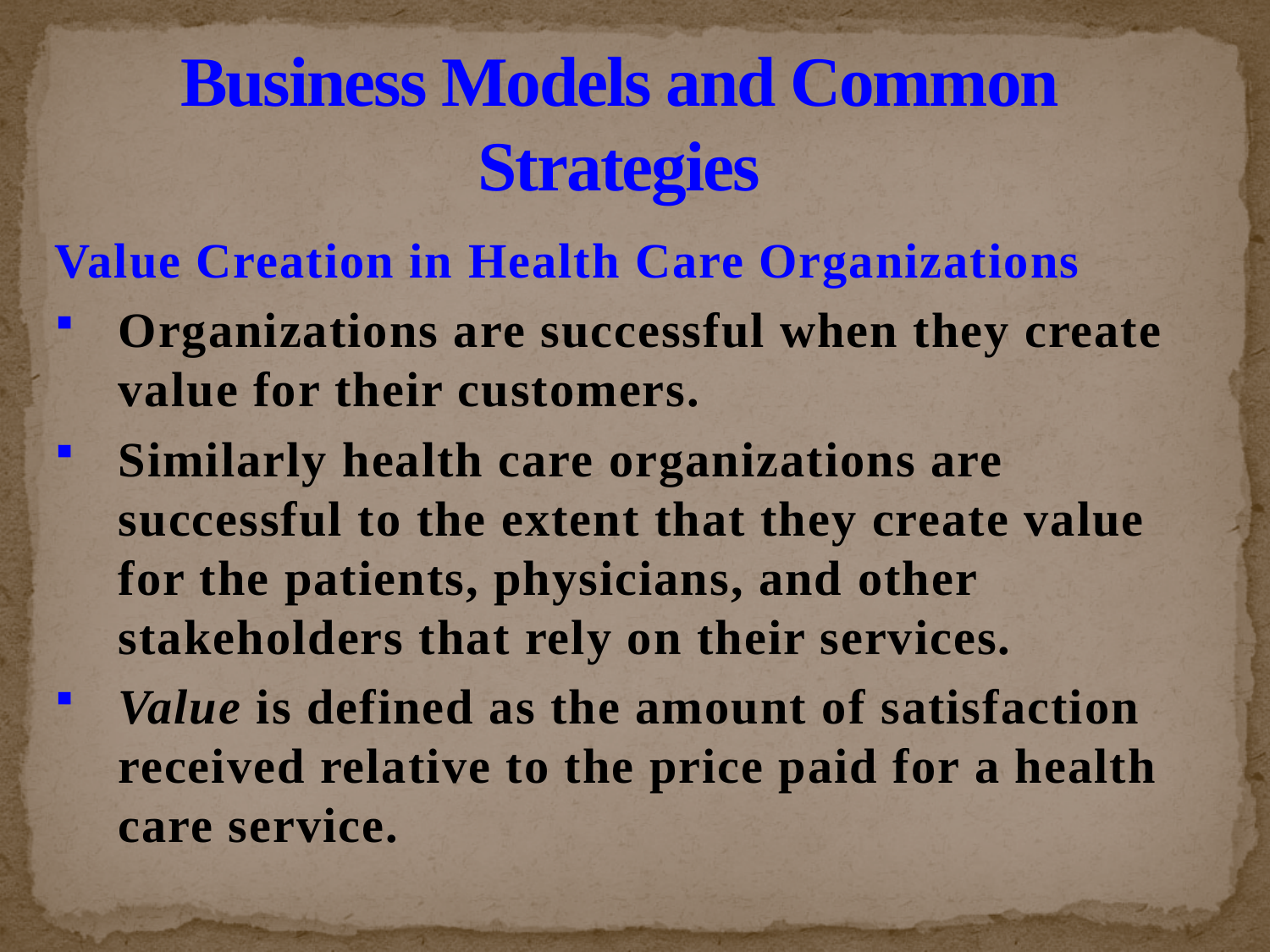

# Business Models and Common Strategies
Value Creation in Health Care Organizations
Organizations are successful when they create value for their customers.
Similarly health care organizations are successful to the extent that they create value for the patients, physicians, and other stakeholders that rely on their services.
Value is defined as the amount of satisfaction received relative to the price paid for a health care service.